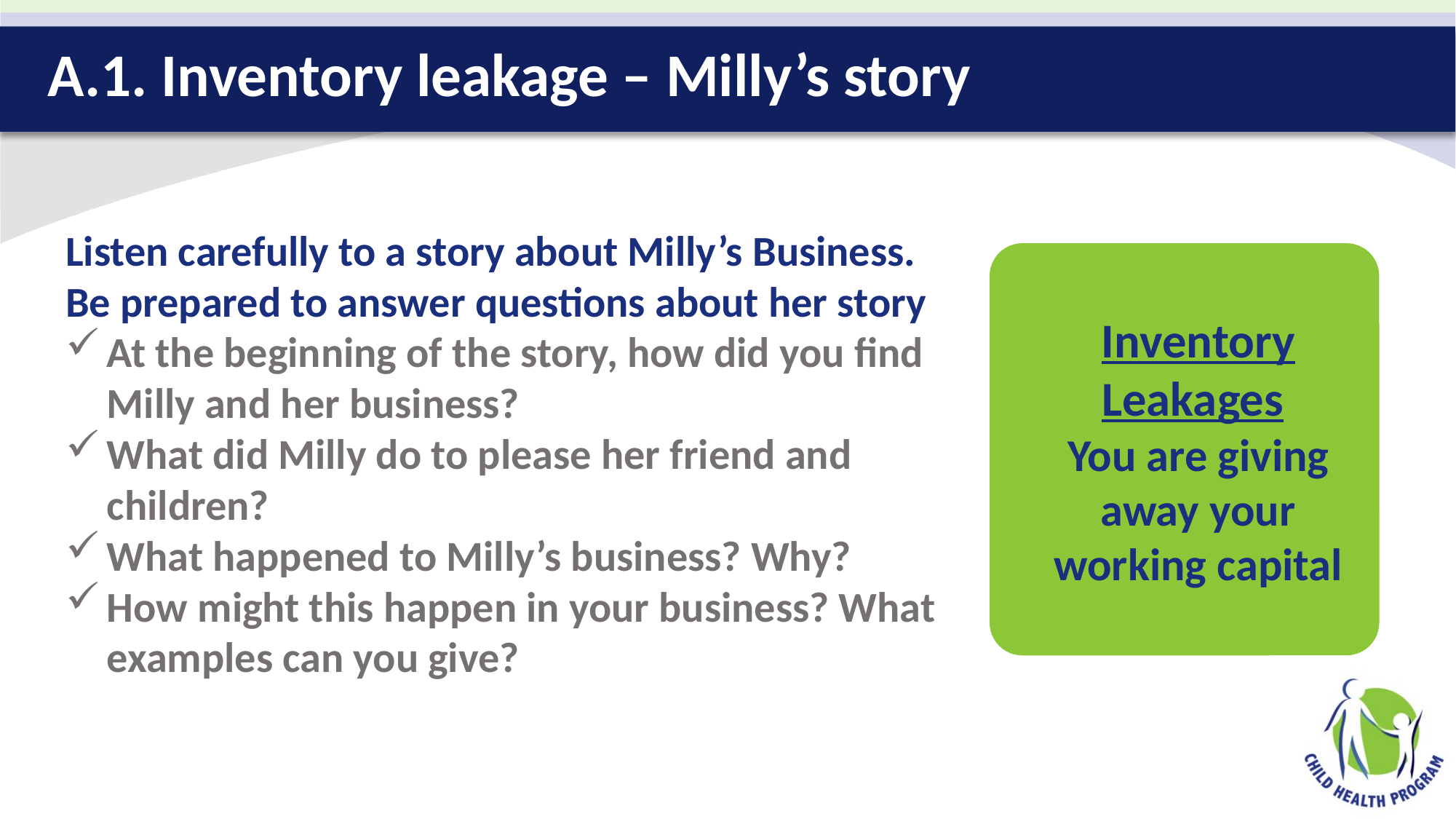

# A.1. Inventory leakage – Milly’s story
Listen carefully to a story about Milly’s Business.
Be prepared to answer questions about her story
At the beginning of the story, how did you find Milly and her business?
What did Milly do to please her friend and children?
What happened to Milly’s business? Why?
How might this happen in your business? What examples can you give?

Inventory Leakages
You are giving away your working capital